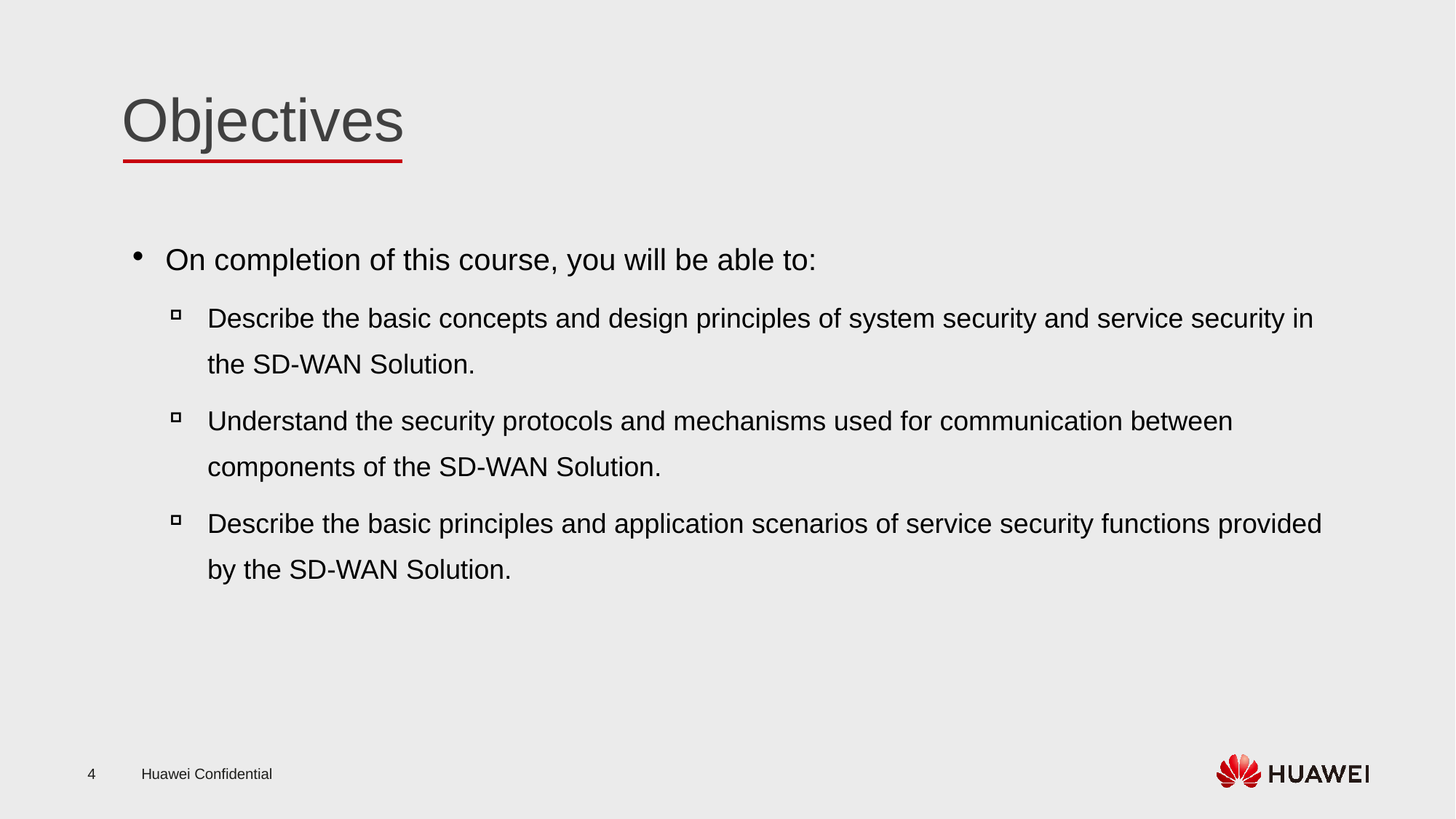

On completion of this course, you will be able to:
Describe the basic concepts and design principles of system security and service security in the SD-WAN Solution.
Understand the security protocols and mechanisms used for communication between components of the SD-WAN Solution.
Describe the basic principles and application scenarios of service security functions provided by the SD-WAN Solution.